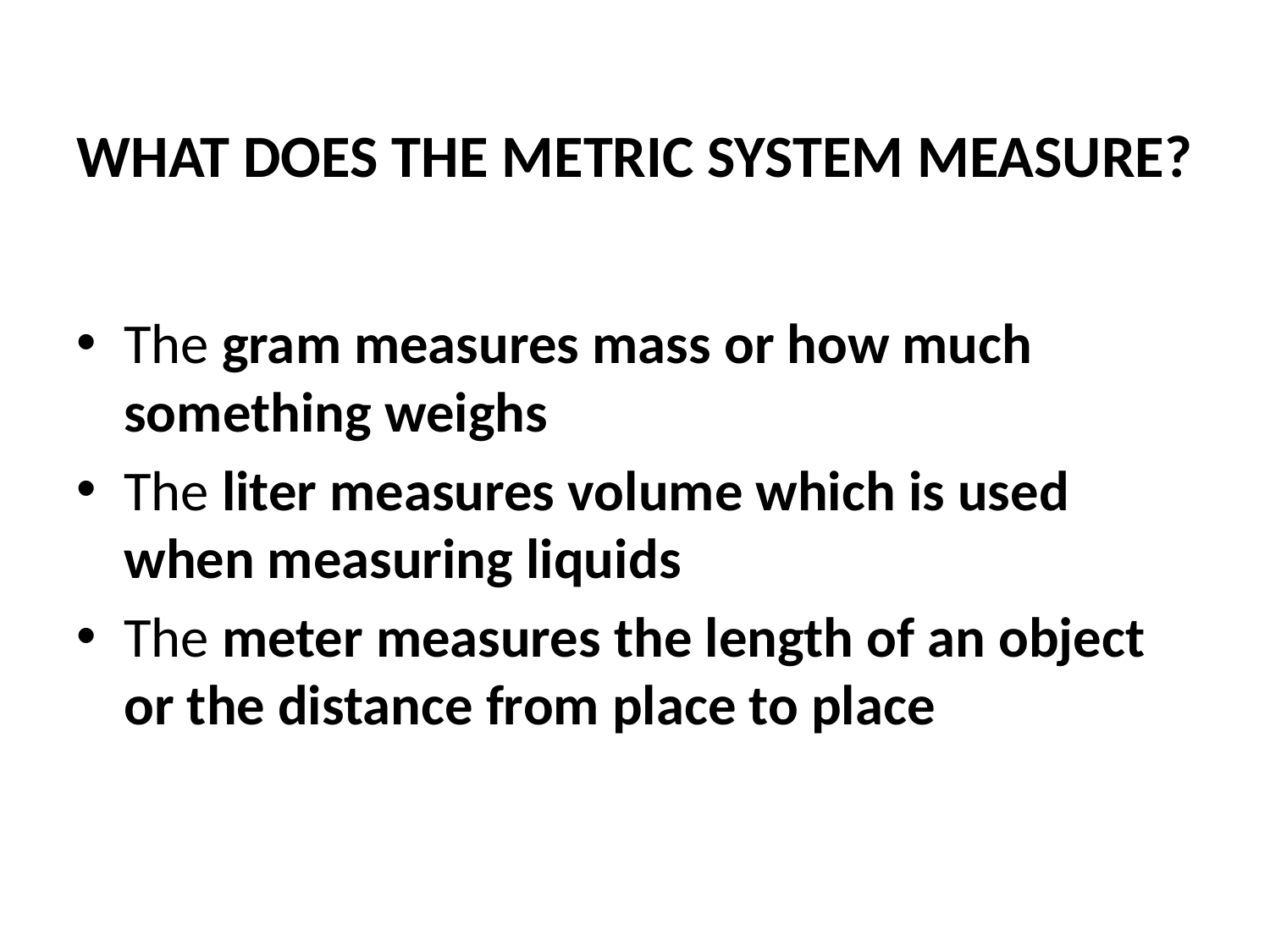

# WHAT DOES THE METRIC SYSTEM MEASURE?

The gram measures mass or how much something weighs
The liter measures volume which is used when measuring liquids
The meter measures the length of an object or the distance from place to place